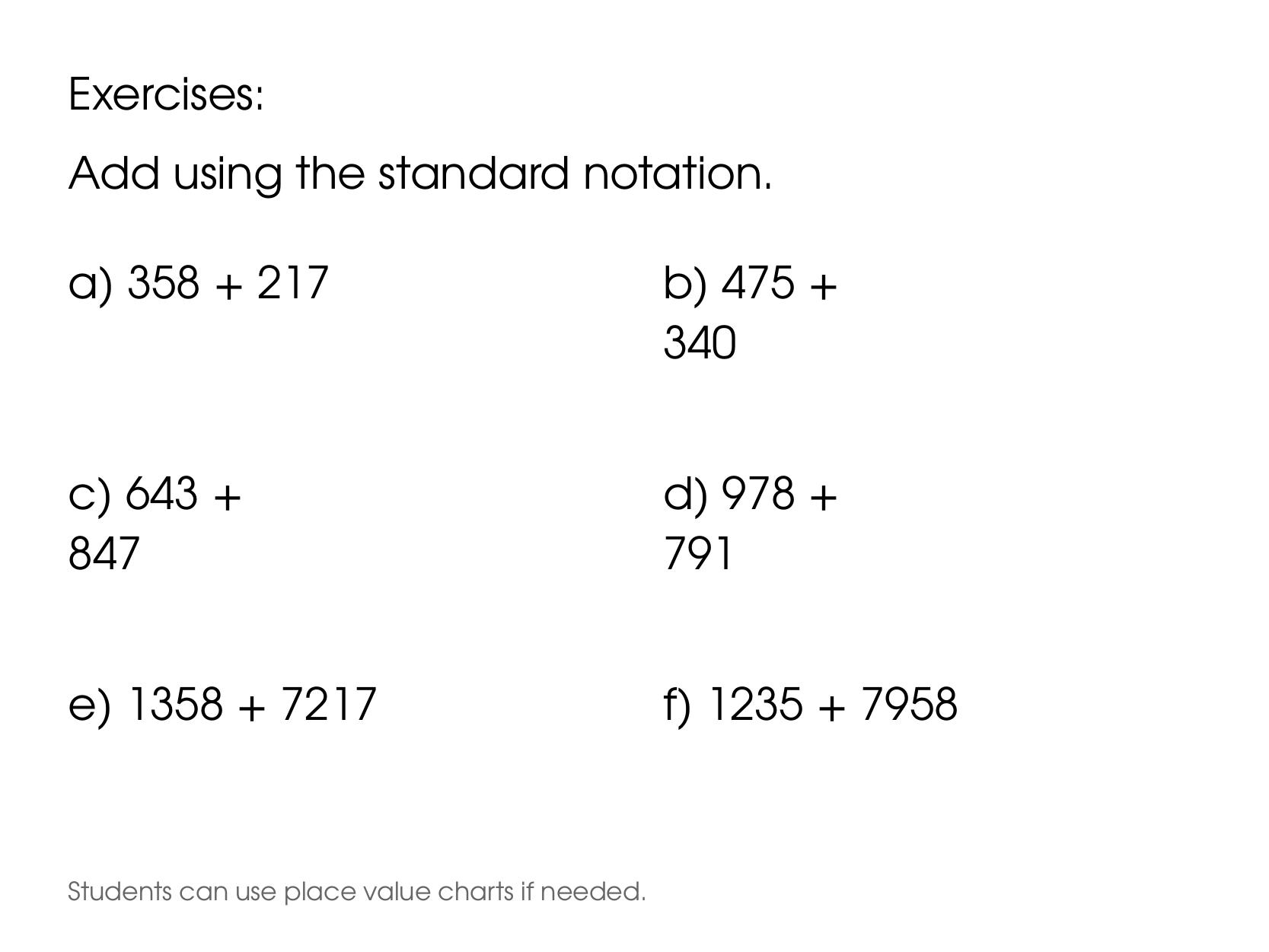

Exercises:
Add using the standard notation.
a) 358 + 217
b) 475 + 340
c) 643 + 847
d) 978 + 791
e) 1358 + 7217
f) 1235 + 7958
Students can use place value charts if needed.